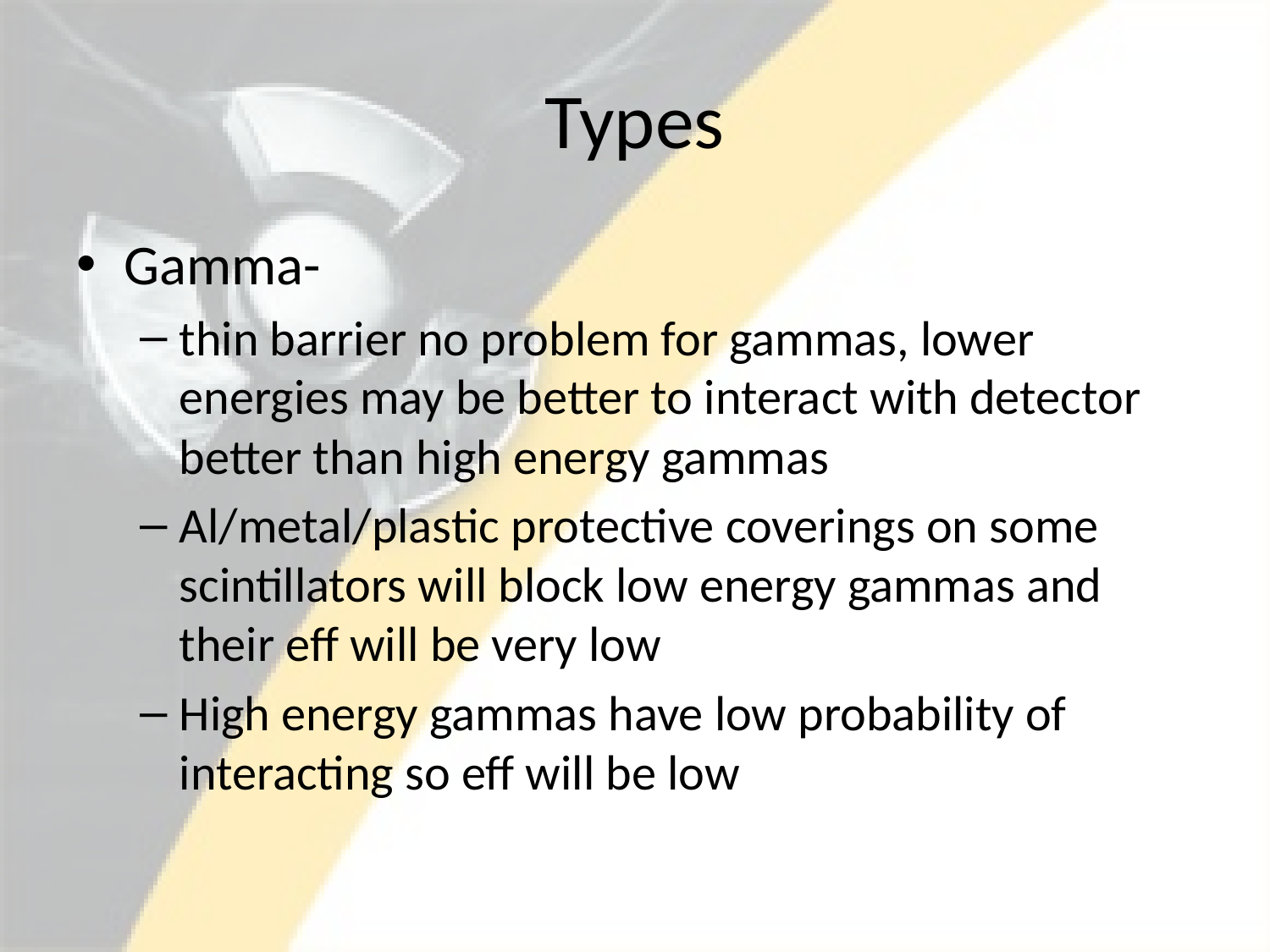

# Types
Gamma-
thin barrier no problem for gammas, lower energies may be better to interact with detector better than high energy gammas
Al/metal/plastic protective coverings on some scintillators will block low energy gammas and their eff will be very low
High energy gammas have low probability of interacting so eff will be low